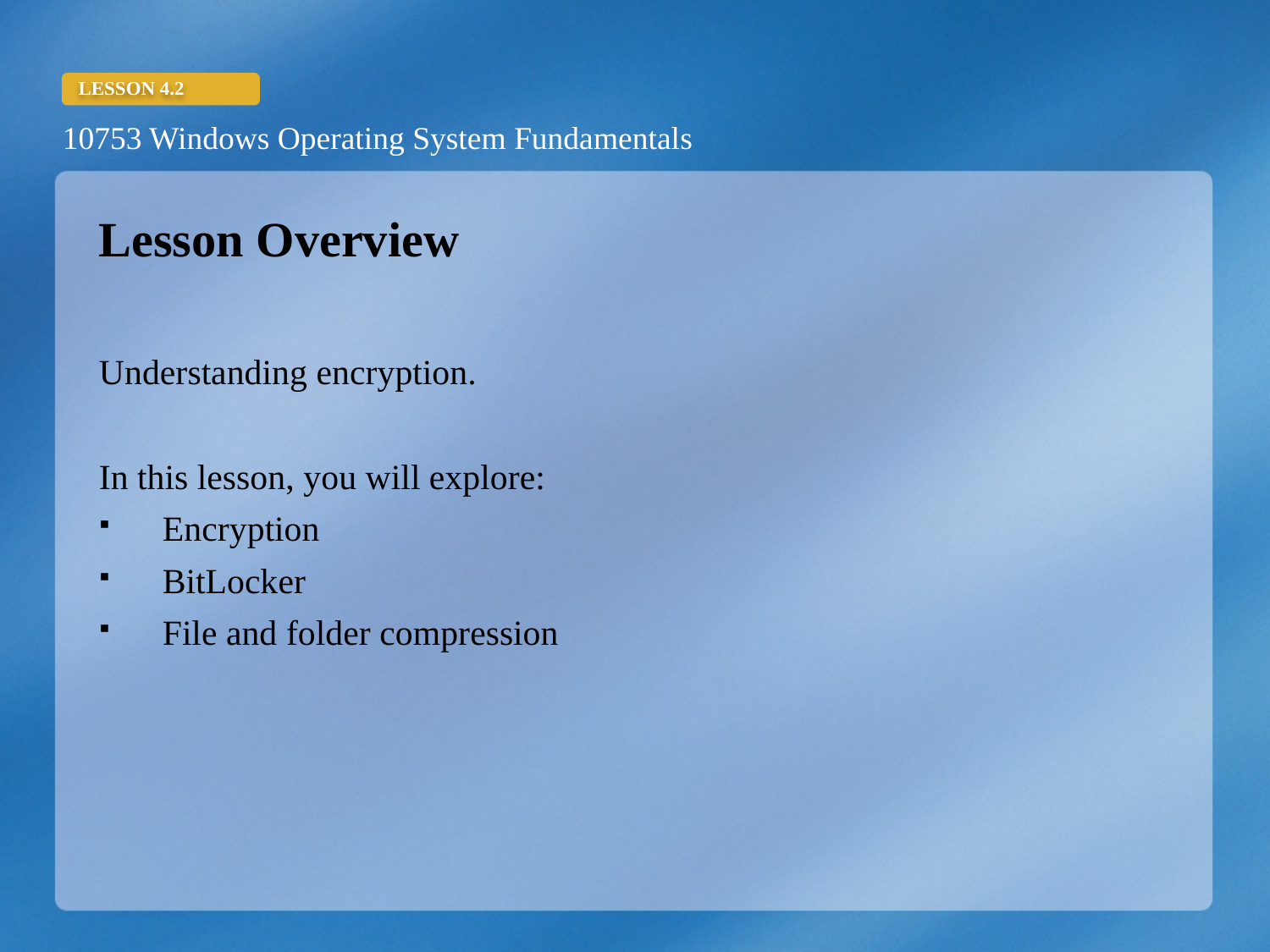

Lesson Overview

Understanding encryption.

In this lesson, you will explore:
Encryption
BitLocker
File and folder compression